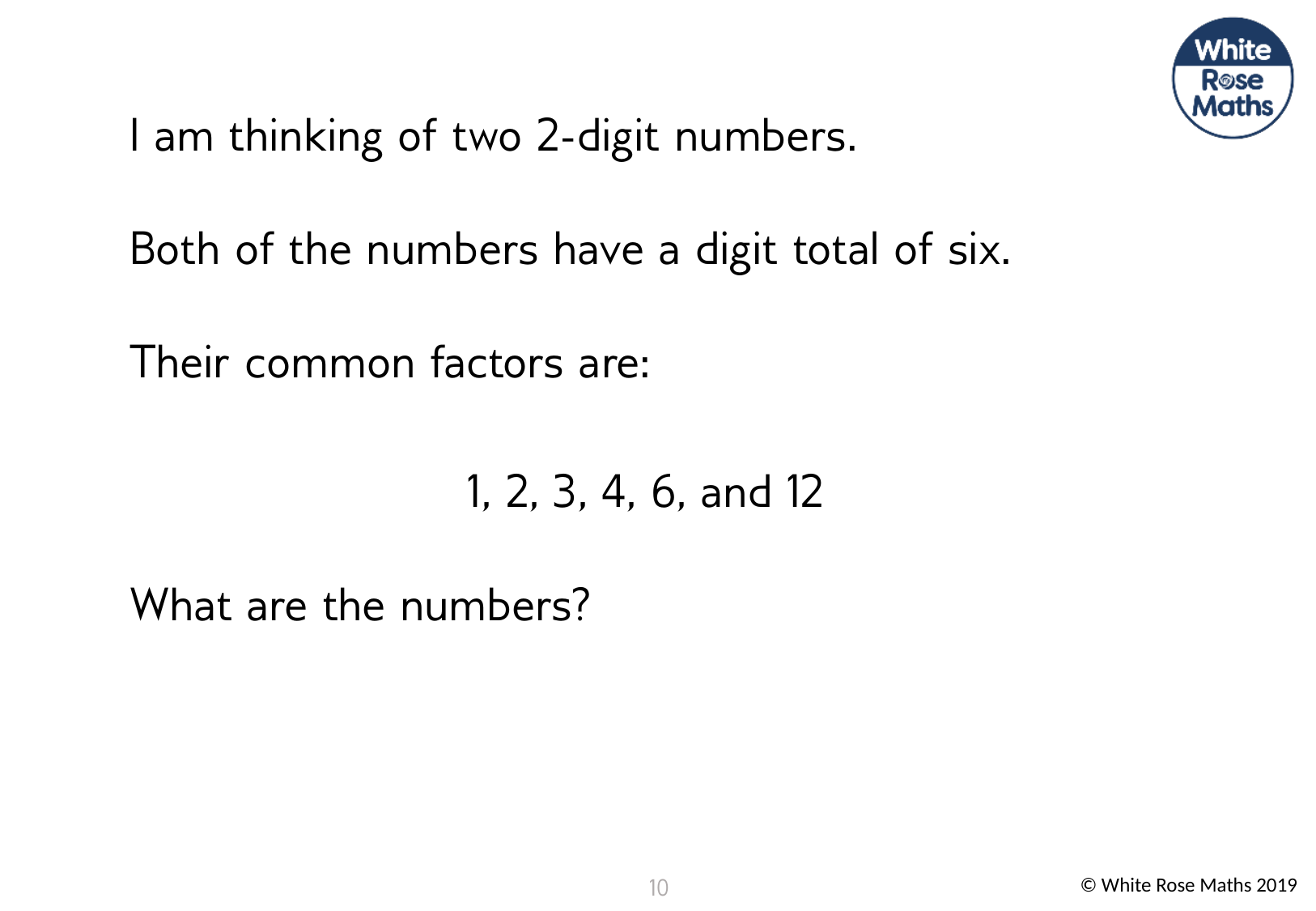

I am thinking of two 2-digit numbers.

Both of the numbers have a digit total of six.

Their common factors are:

1, 2, 3, 4, 6, and 12

What are the numbers?
10